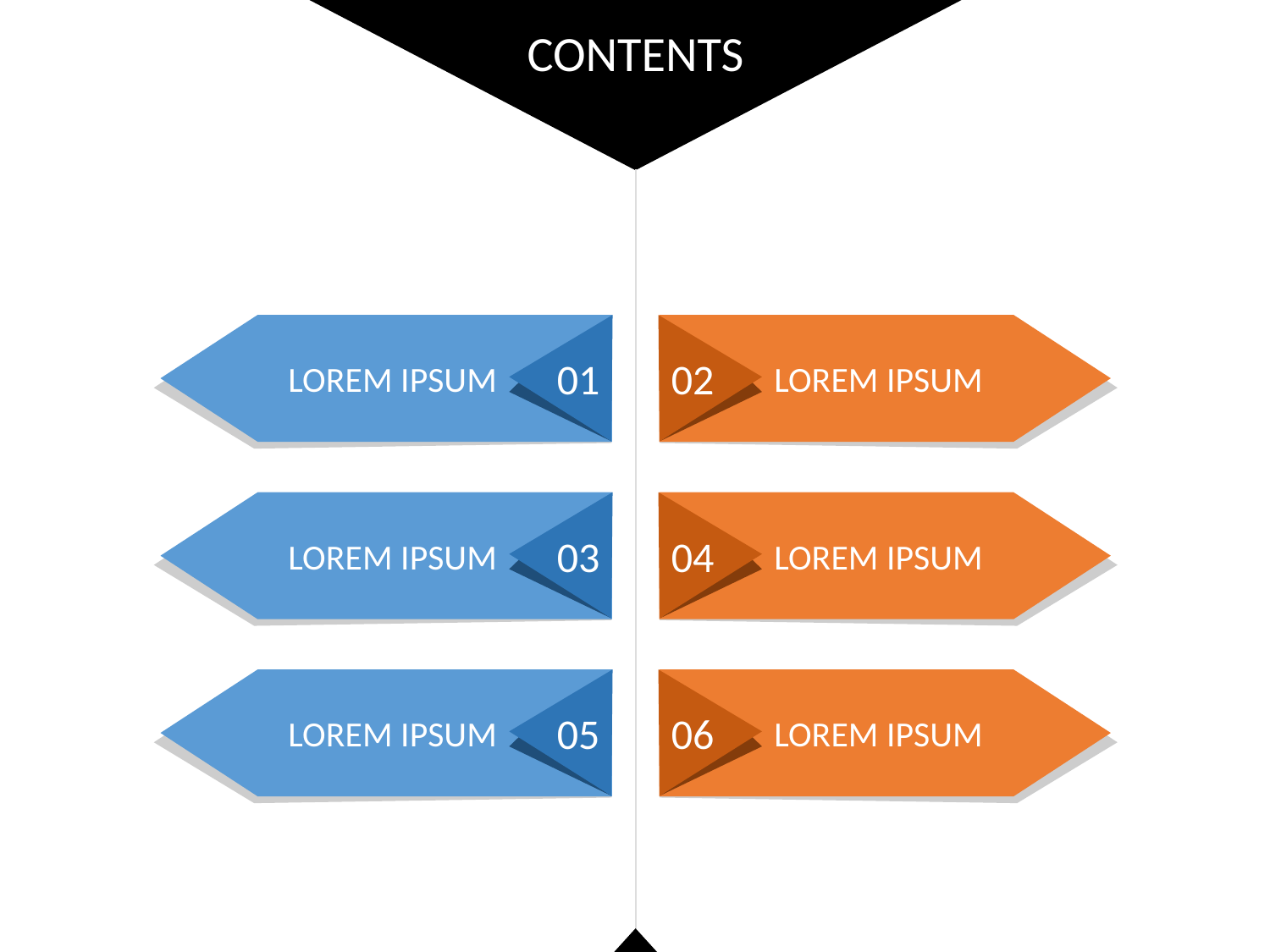

CONTENTS
LOREM IPSUM
LOREM IPSUM
01
02

LOREM IPSUM
03
04
LOREM IPSUM

LOREM IPSUM
05
06
LOREM IPSUM